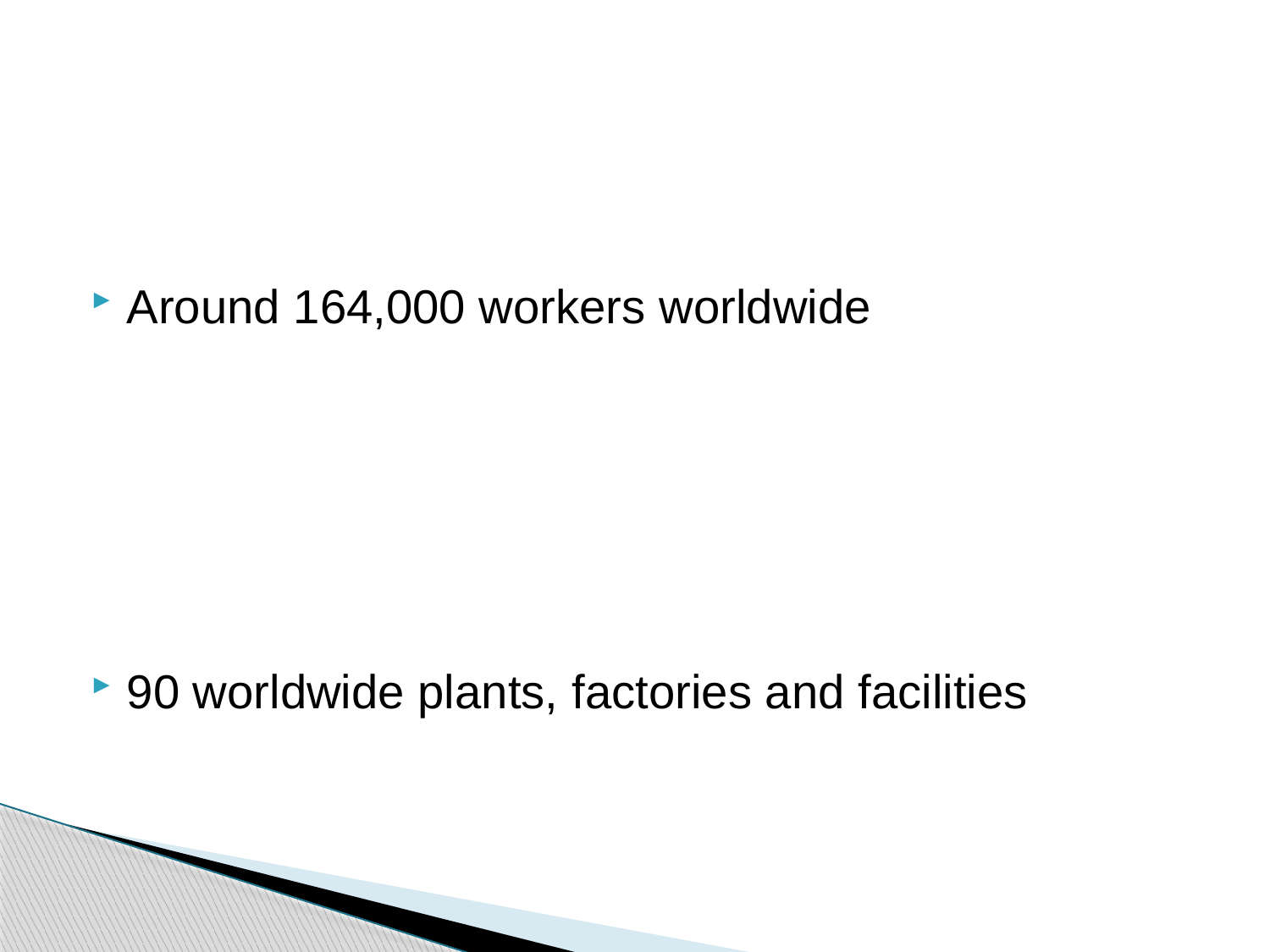

#

Around 164,000 workers worldwide

90 worldwide plants, factories and facilities